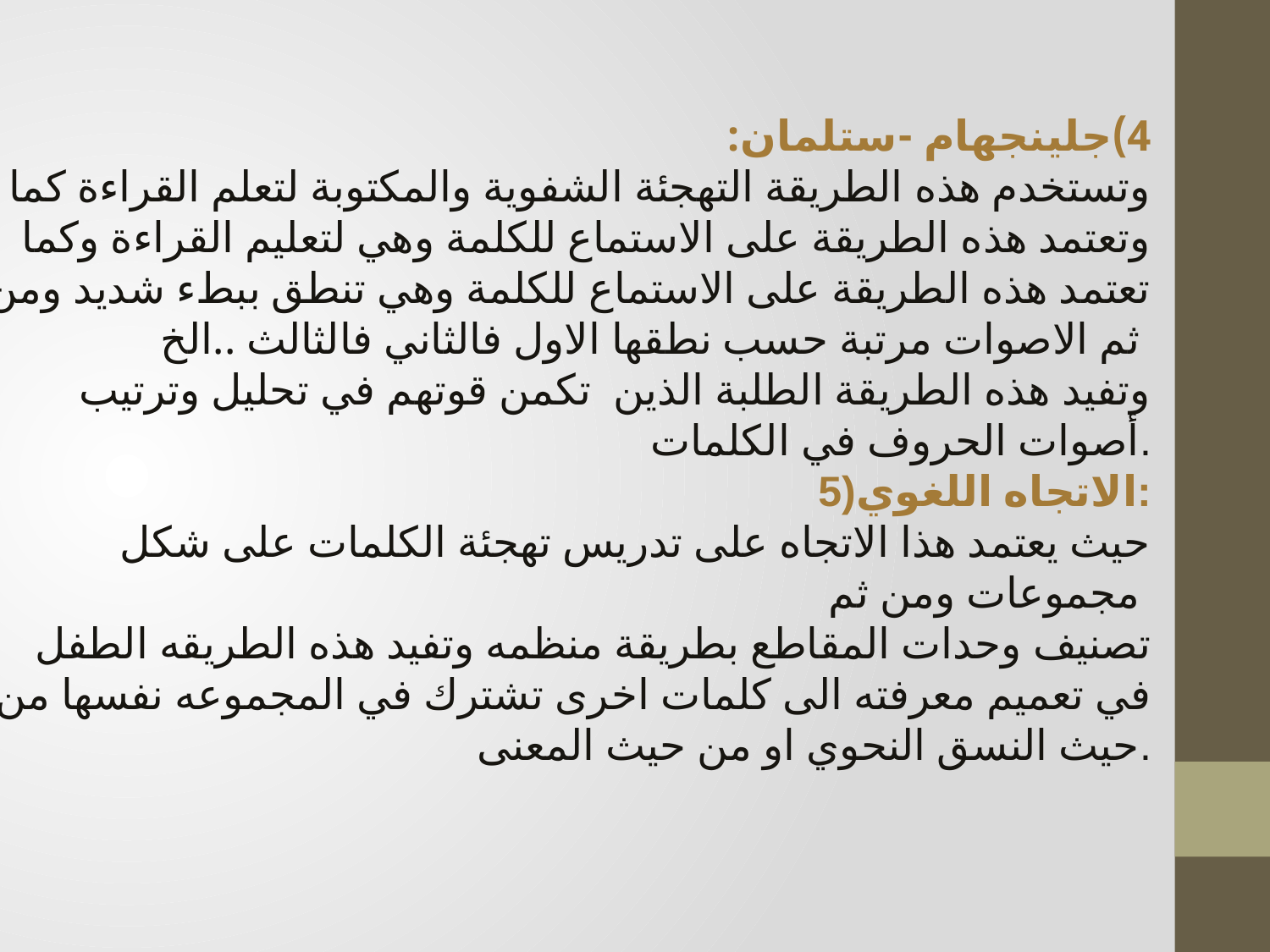

4)جلينجهام -ستلمان:
وتستخدم هذه الطريقة التهجئة الشفوية والمكتوبة لتعلم القراءة كما وتعتمد هذه الطريقة على الاستماع للكلمة وهي لتعليم القراءة وكما تعتمد هذه الطريقة على الاستماع للكلمة وهي تنطق ببطء شديد ومن ثم الاصوات مرتبة حسب نطقها الاول فالثاني فالثالث ..الخ
وتفيد هذه الطريقة الطلبة الذين  تكمن قوتهم في تحليل وترتيب أصوات الحروف في الكلمات.
5)الاتجاه اللغوي:
حيث يعتمد هذا الاتجاه على تدريس تهجئة الكلمات على شكل مجموعات ومن ثم
تصنيف وحدات المقاطع بطريقة منظمه وتفيد هذه الطريقه الطفل في تعميم معرفته الى كلمات اخرى تشترك في المجموعه نفسها من حيث النسق النحوي او من حيث المعنى.